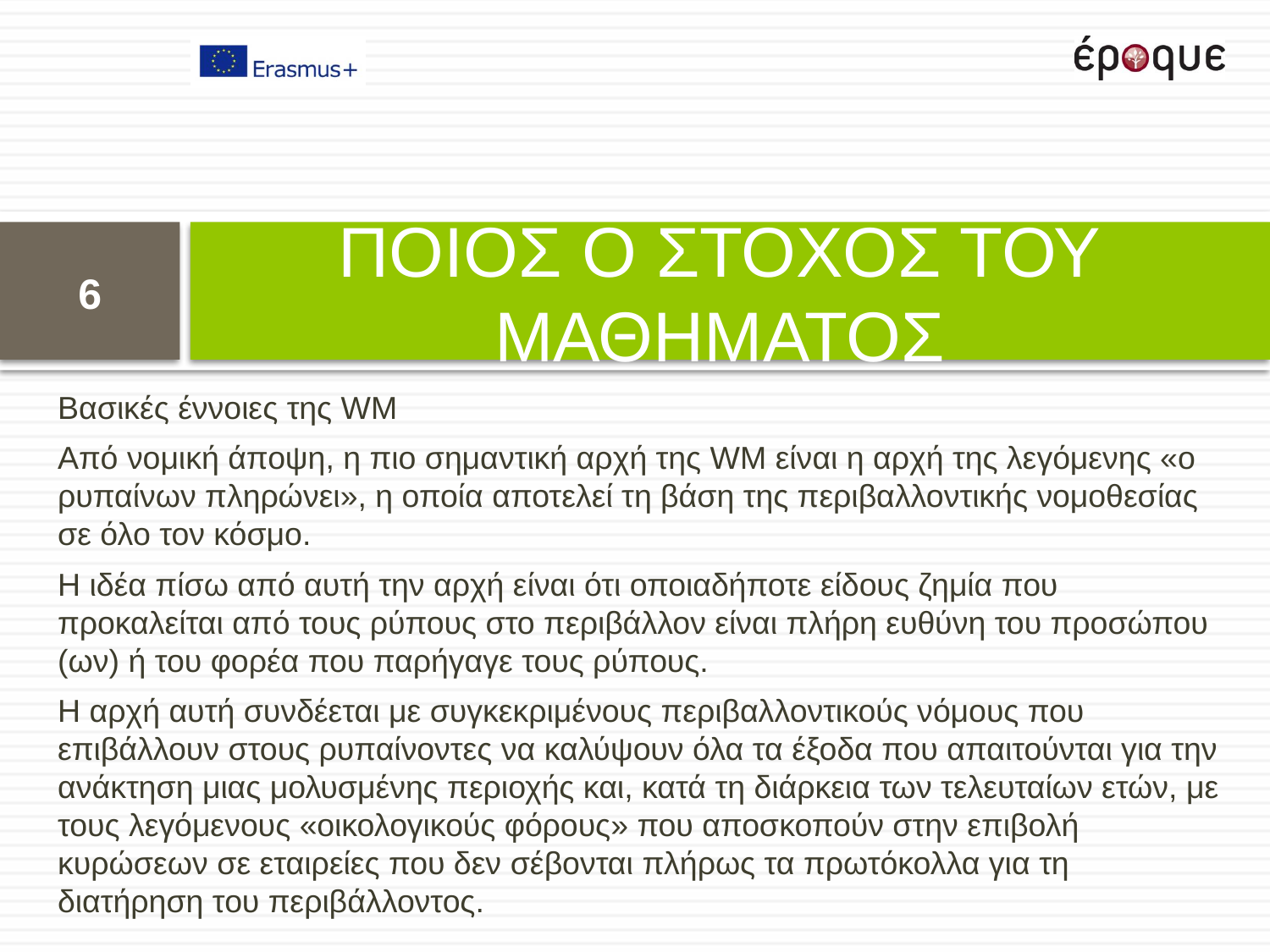

# ΠΟΙΟΣ Ο ΣΤΟΧΟΣ ΤΟΥ ΜΑΘΗΜΑΤΟΣ
6
Βασικές έννοιες της WM
Από νομική άποψη, η πιο σημαντική αρχή της WM είναι η αρχή της λεγόμενης «ο ρυπαίνων πληρώνει», η οποία αποτελεί τη βάση της περιβαλλοντικής νομοθεσίας σε όλο τον κόσμο.
Η ιδέα πίσω από αυτή την αρχή είναι ότι οποιαδήποτε είδους ζημία που προκαλείται από τους ρύπους στο περιβάλλον είναι πλήρη ευθύνη του προσώπου (ων) ή του φορέα που παρήγαγε τους ρύπους.
Η αρχή αυτή συνδέεται με συγκεκριμένους περιβαλλοντικούς νόμους που επιβάλλουν στους ρυπαίνοντες να καλύψουν όλα τα έξοδα που απαιτούνται για την ανάκτηση μιας μολυσμένης περιοχής και, κατά τη διάρκεια των τελευταίων ετών, με τους λεγόμενους «οικολογικούς φόρους» που αποσκοπούν στην επιβολή κυρώσεων σε εταιρείες που δεν σέβονται πλήρως τα πρωτόκολλα για τη διατήρηση του περιβάλλοντος.